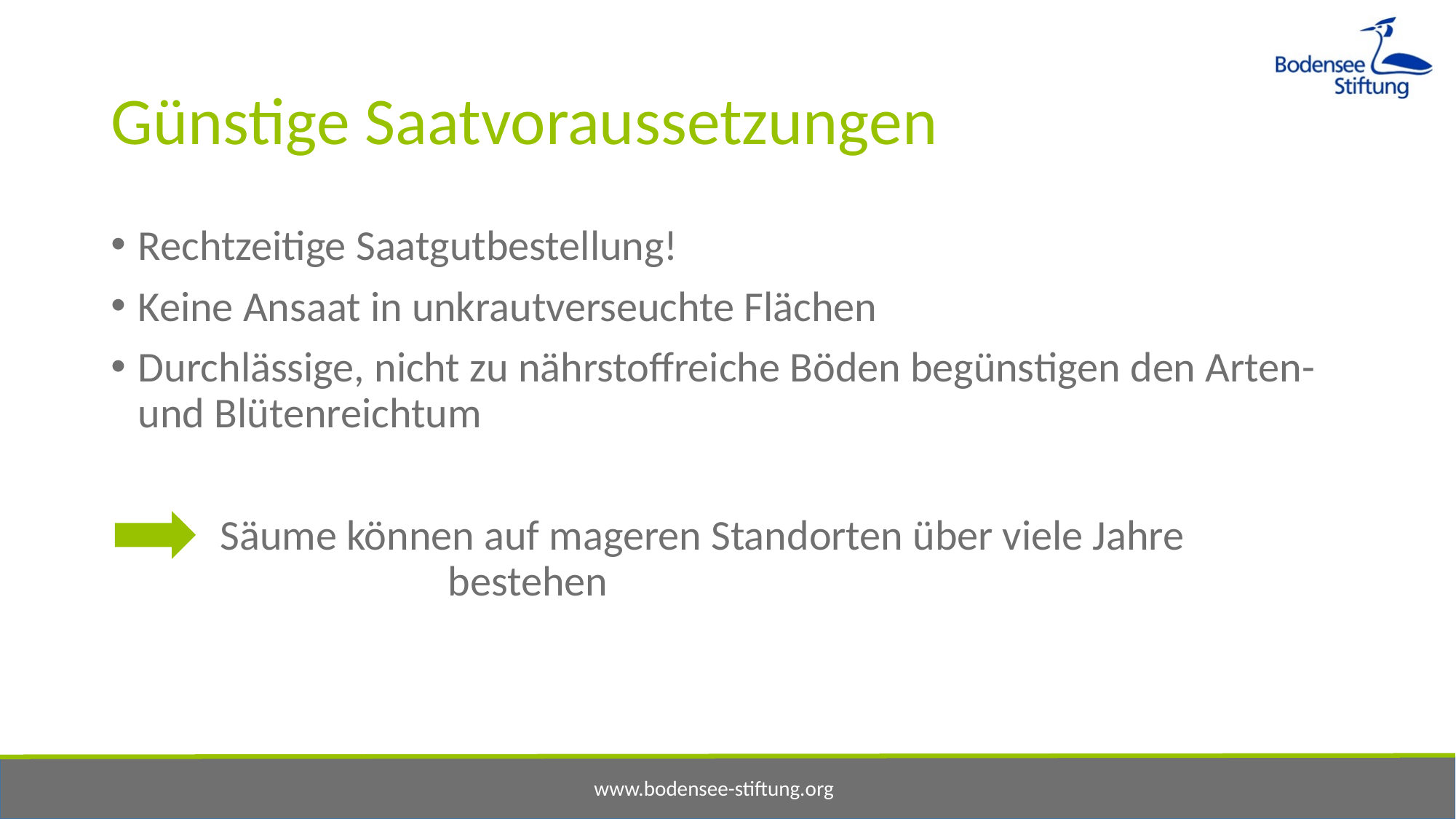

# Günstige Saatvoraussetzungen
Rechtzeitige Saatgutbestellung!
Keine Ansaat in unkrautverseuchte Flächen
Durchlässige, nicht zu nährstoffreiche Böden begünstigen den Arten- und Blütenreichtum

	Säume können auf mageren Standorten über viele Jahre
          			 bestehen